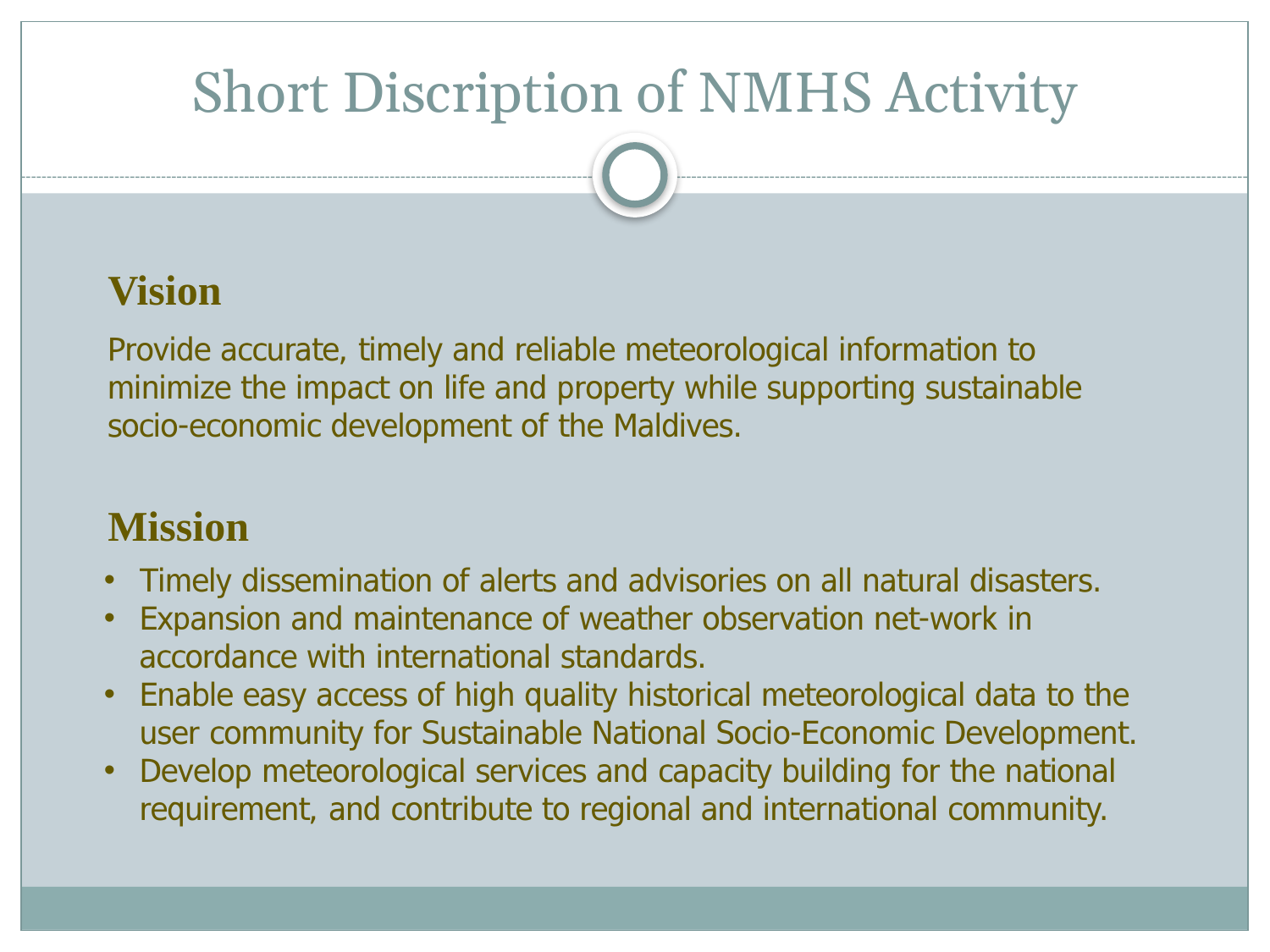

# Short Discription of NMHS Activity
Vision

Mission

Provide accurate, timely and reliable meteorological information to minimize the impact on life and property while supporting sustainable socio-economic development of the Maldives.

Timely dissemination of alerts and advisories on all natural disasters.
Expansion and maintenance of weather observation net-work in accordance with international standards.
Enable easy access of high quality historical meteorological data to the user community for Sustainable National Socio-Economic Development.
Develop meteorological services and capacity building for the national requirement, and contribute to regional and international community.